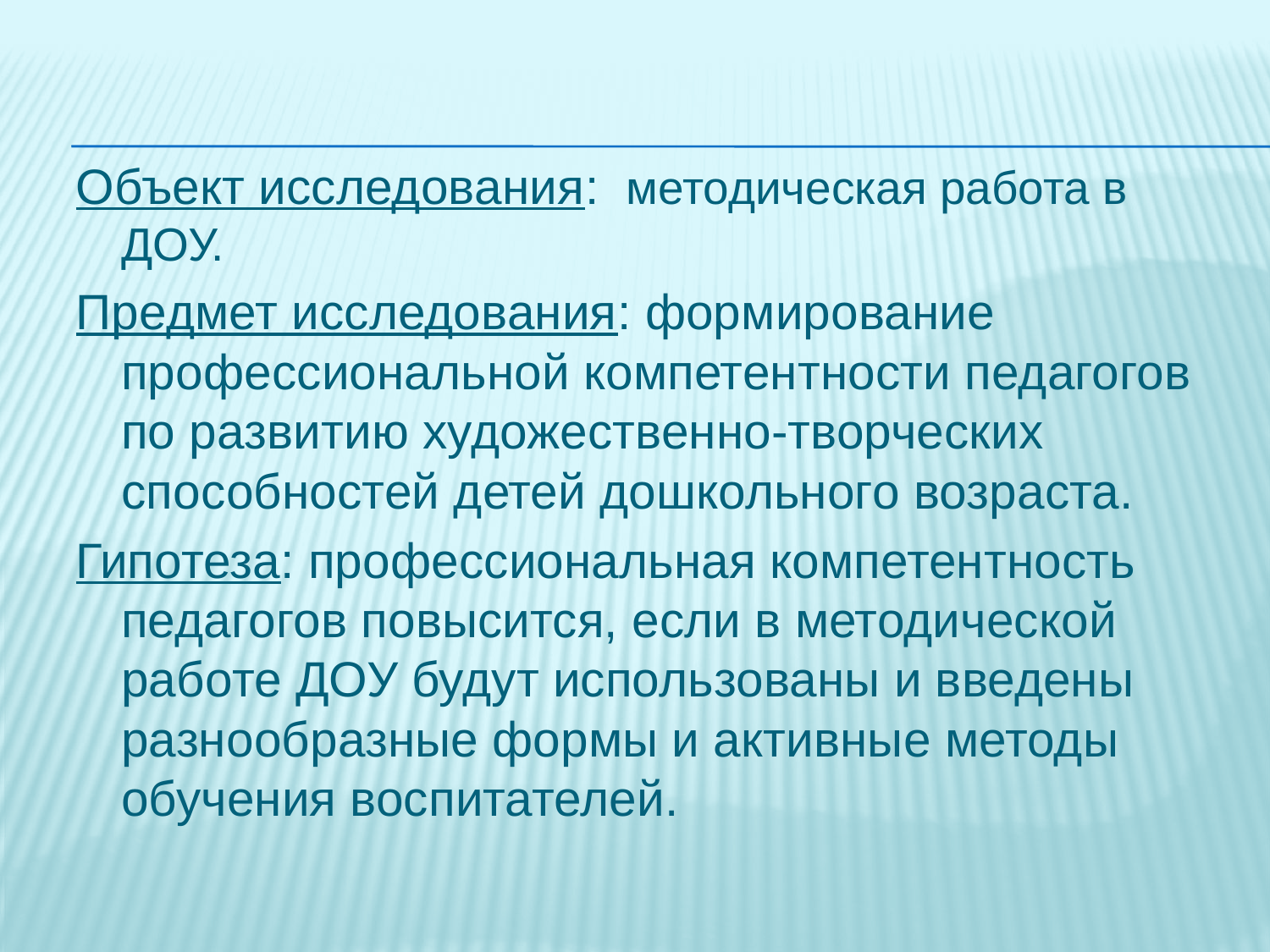

Объект исследования:  методическая работа в ДОУ.
Предмет исследования: формирование профессиональной компетентности педагогов по развитию художественно-творческих способностей детей дошкольного возраста.
Гипотеза: профессиональная компетентность педагогов повысится, если в методической работе ДОУ будут использованы и введены разнообразные формы и активные методы обучения воспитателей.